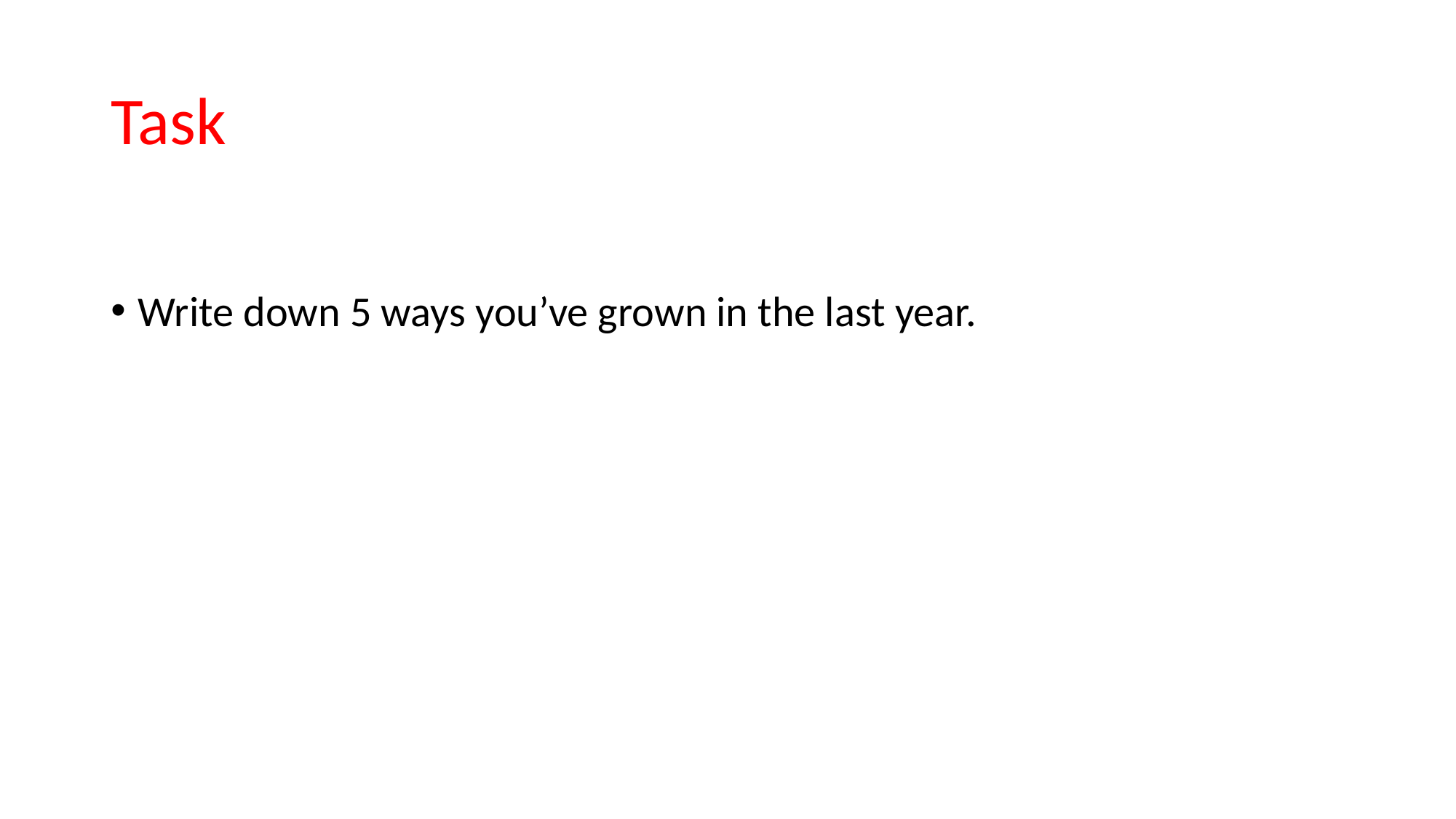

# Task

Write down 5 ways you’ve grown in the last year.